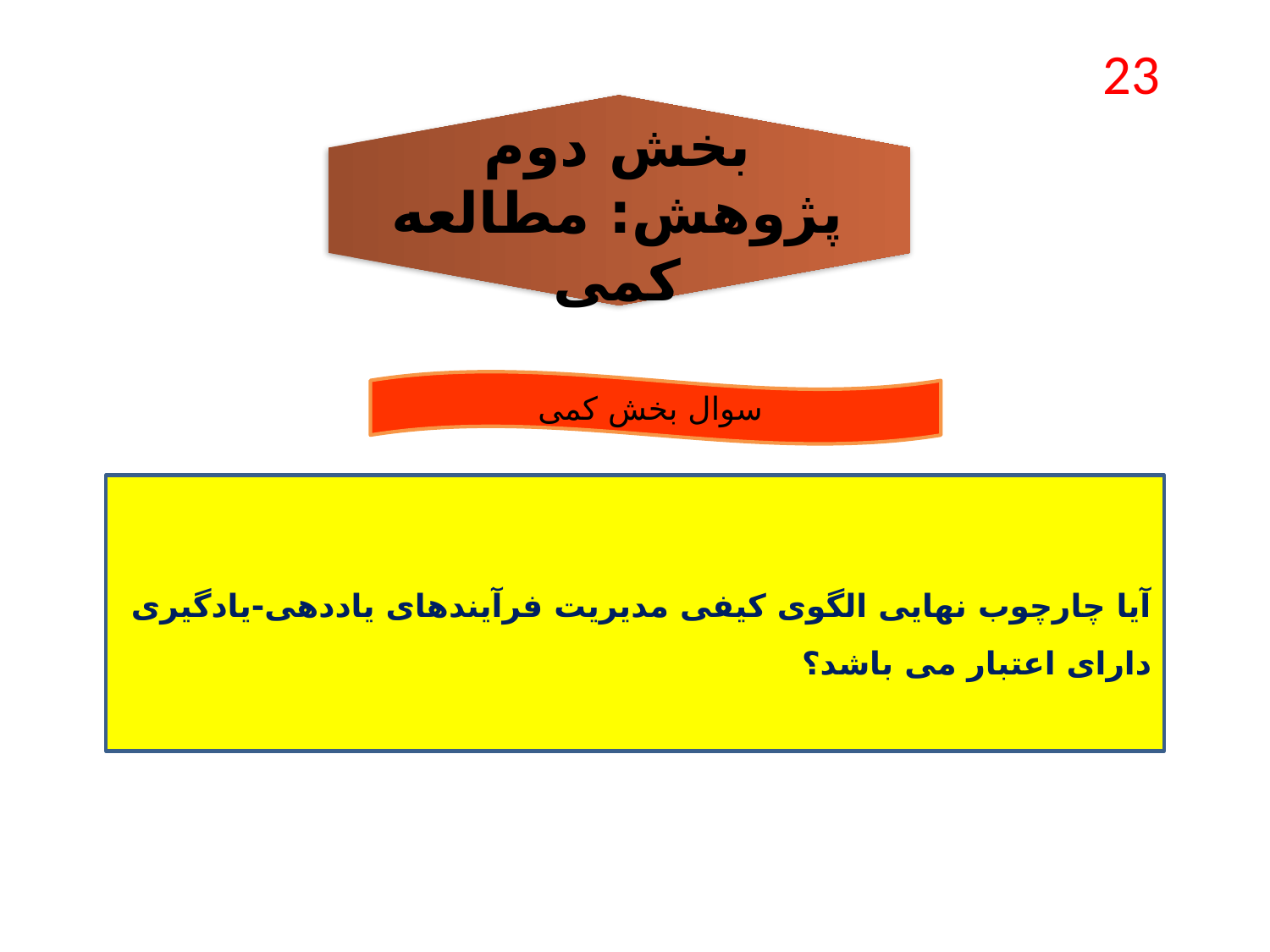

23

بخش دوم پژوهش: مطالعه کمی
سوال بخش کمی

آیا چارچوب نهایی الگوی کیفی مدیریت فرآیندهای یاددهی-یادگیری دارای اعتبار می باشد؟